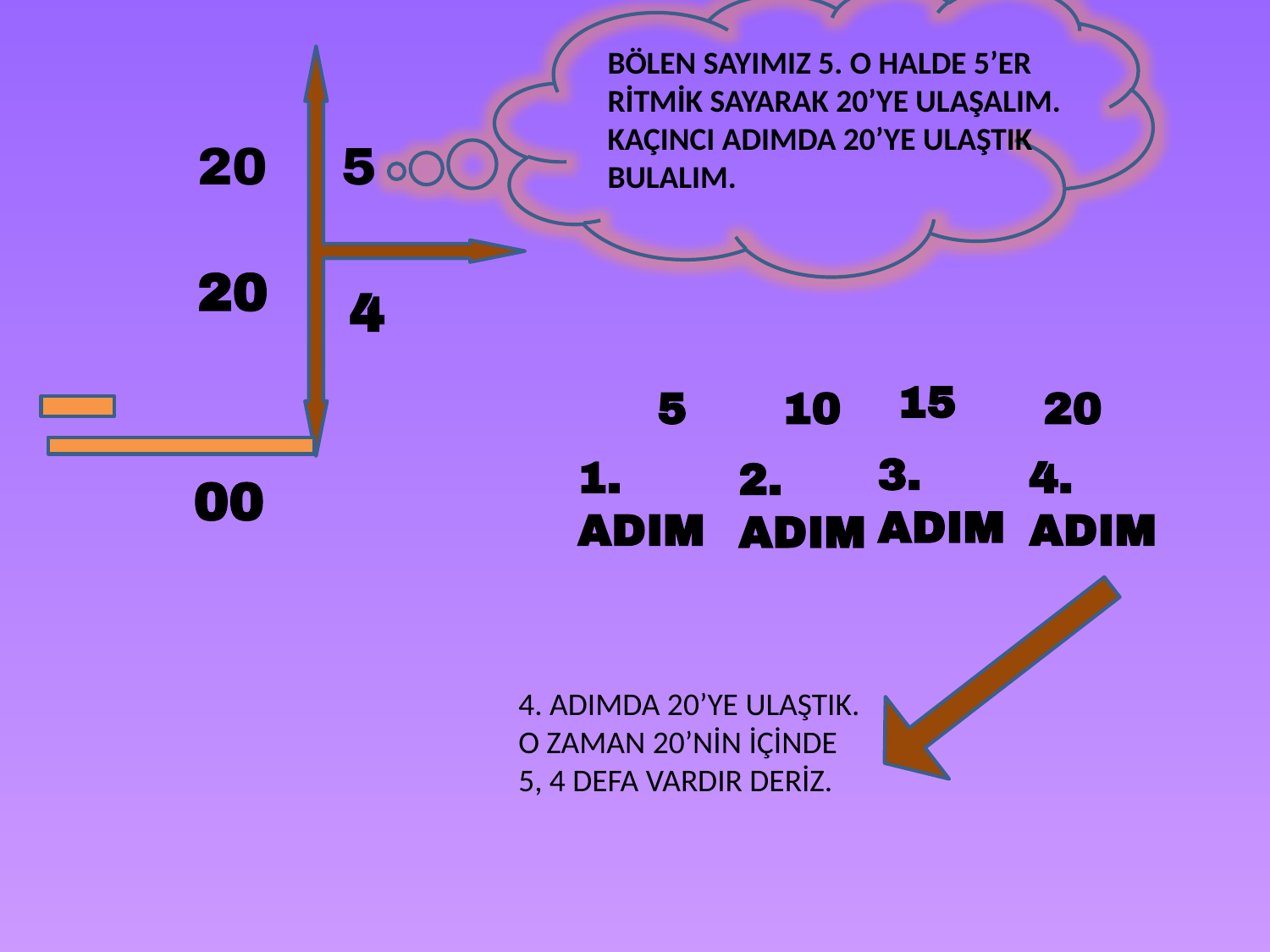

BÖLEN SAYIMIZ 5. O HALDE 5’ER RİTMİK SAYARAK 20’YE ULAŞALIM. KAÇINCI ADIMDA 20’YE ULAŞTIK BULALIM.
20
5

20
4

15
5
10
20

3. ADIM
1. ADIM
4. ADIM
2. ADIM
00

4. ADIMDA 20’YE ULAŞTIK. O ZAMAN 20’NİN İÇİNDE 5, 4 DEFA VARDIR DERİZ.